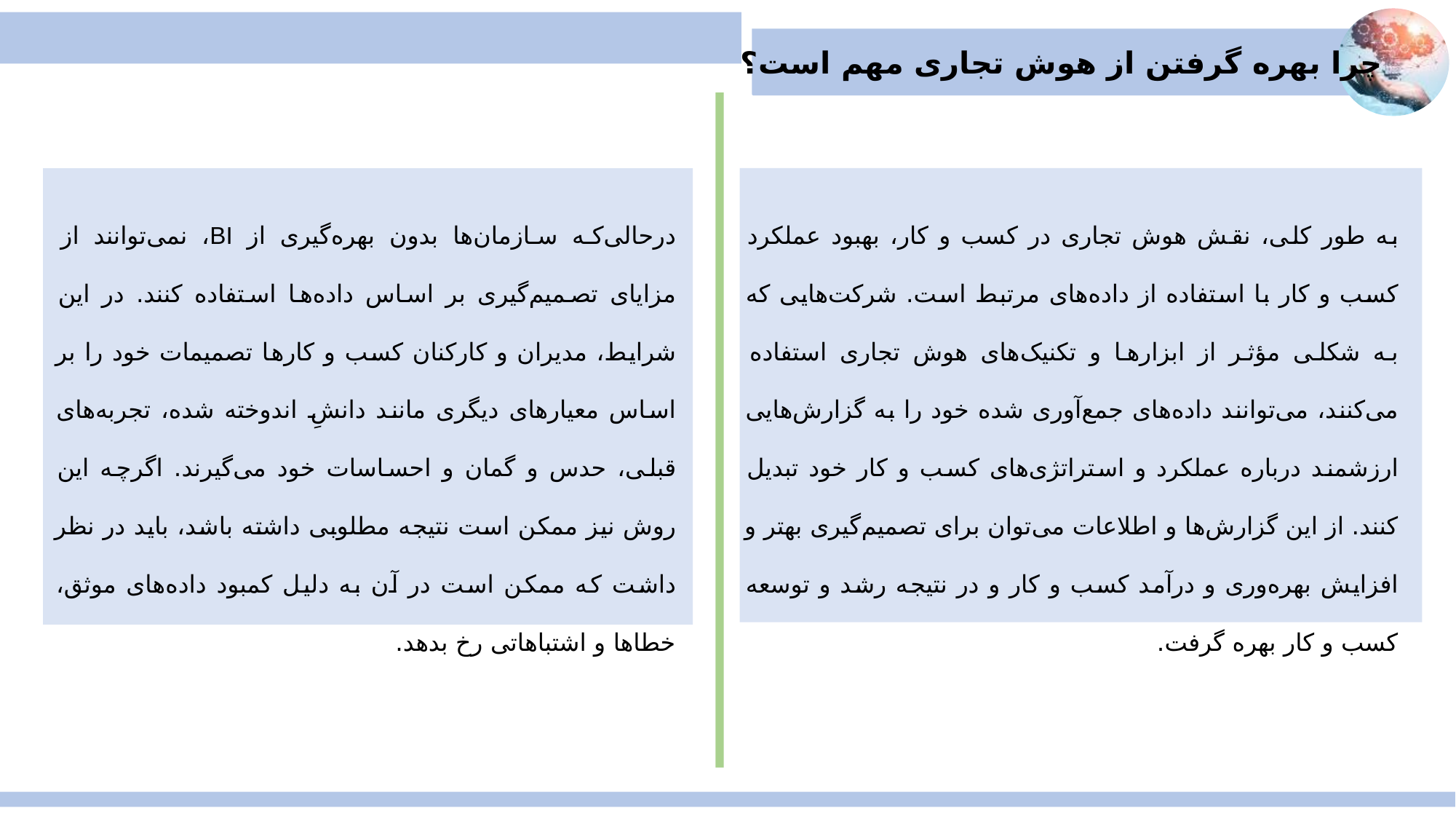

چرا بهره گرفتن از هوش تجاری مهم است؟

درحالی‌که سازمان‌ها بدون بهره‌گیری از BI، نمی‌توانند از مزایای تصمیم‌گیری بر اساس داده‌ها استفاده کنند. در این شرایط، مدیران و کارکنان کسب و کارها تصمیمات خود را بر اساس معیارهای دیگری مانند دانشِ اندوخته شده، تجربه‌های قبلی، حدس و گمان و احساسات خود می‌گیرند. اگرچه این روش نیز ممکن است نتیجه مطلوبی داشته باشد، باید در نظر داشت که ممکن است در آن به دلیل کمبود داده‌های موثق، خطاها و اشتباهاتی رخ بدهد.
به طور کلی، نقش هوش تجاری در کسب و کار، بهبود عملکرد کسب و کار با استفاده از داده‌های مرتبط است. شرکت‌هایی که به شکلی مؤثر از ابزارها و تکنیک‌های هوش تجاری استفاده می‌کنند، می‌توانند داده‌های جمع‌آوری شده خود را به گزارش‌هایی ارزشمند درباره عملکرد و استراتژی‌های کسب و کار خود تبدیل کنند. از این گزارش‌ها و اطلاعات می‌توان برای تصمیم‌گیری بهتر و افزایش بهره‌وری و درآمد کسب و کار و در نتیجه رشد و توسعه کسب و کار بهره گرفت.